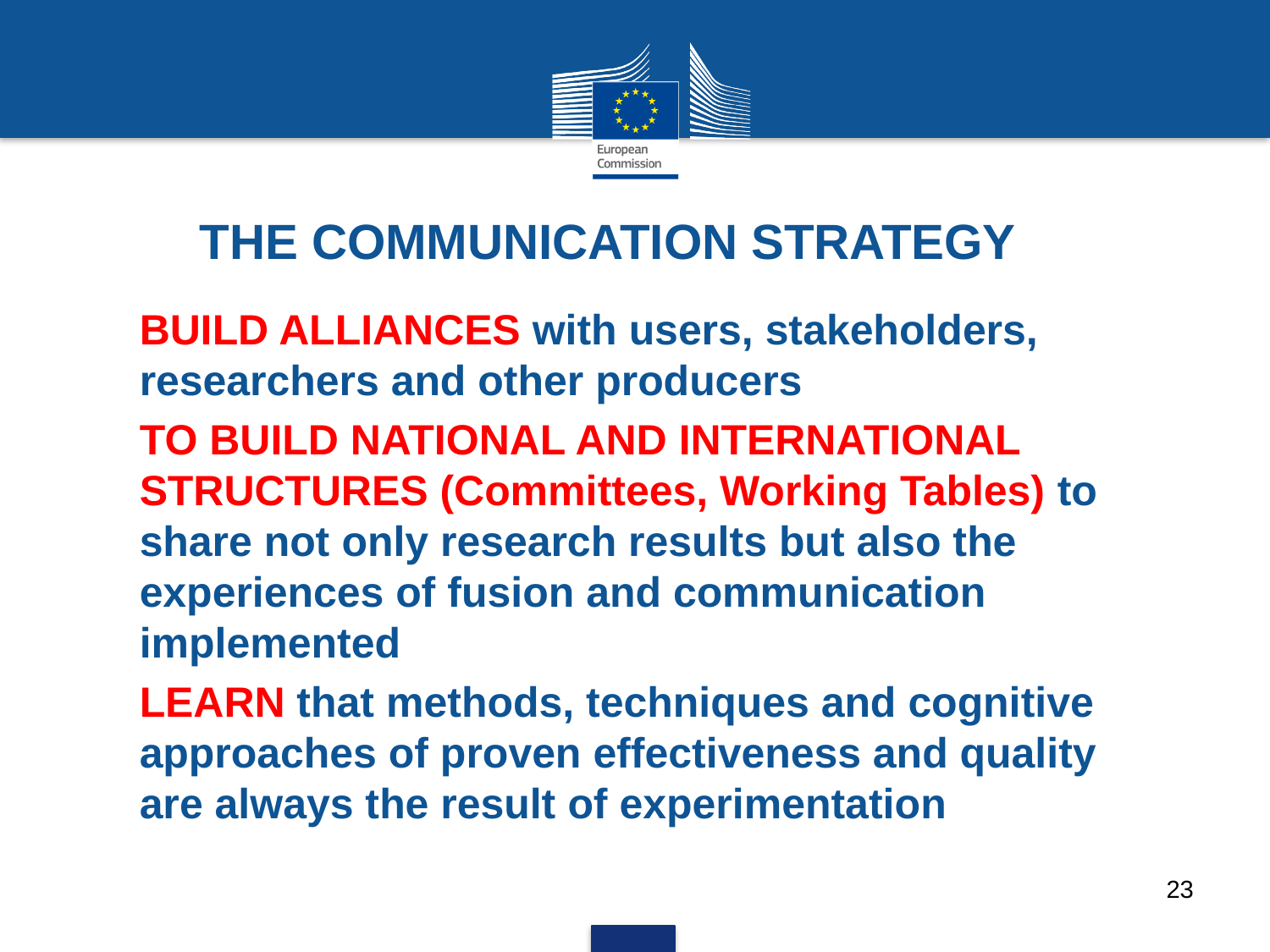

# THE COMMUNICATION STRATEGY
BUILD ALLIANCES with users, stakeholders, researchers and other producers
TO BUILD NATIONAL AND INTERNATIONAL STRUCTURES (Committees, Working Tables) to share not only research results but also the experiences of fusion and communication implemented
LEARN that methods, techniques and cognitive approaches of proven effectiveness and quality are always the result of experimentation
23